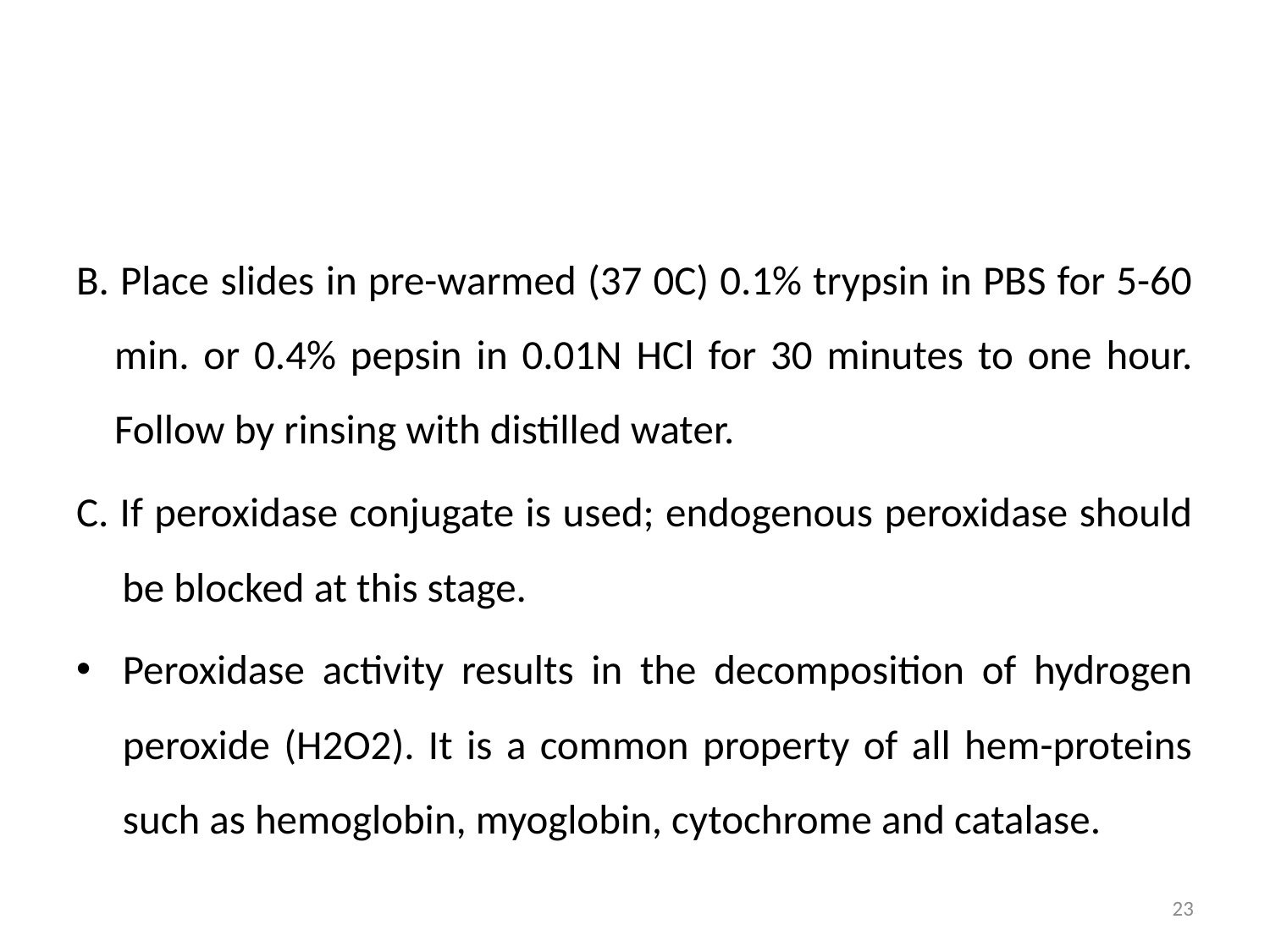

#
B. Place slides in pre-warmed (37 0C) 0.1% trypsin in PBS for 5-60 min. or 0.4% pepsin in 0.01N HCl for 30 minutes to one hour. Follow by rinsing with distilled water.
C. If peroxidase conjugate is used; endogenous peroxidase should be blocked at this stage.
Peroxidase activity results in the decomposition of hydrogen peroxide (H2O2). It is a common property of all hem-proteins such as hemoglobin, myoglobin, cytochrome and catalase.

23